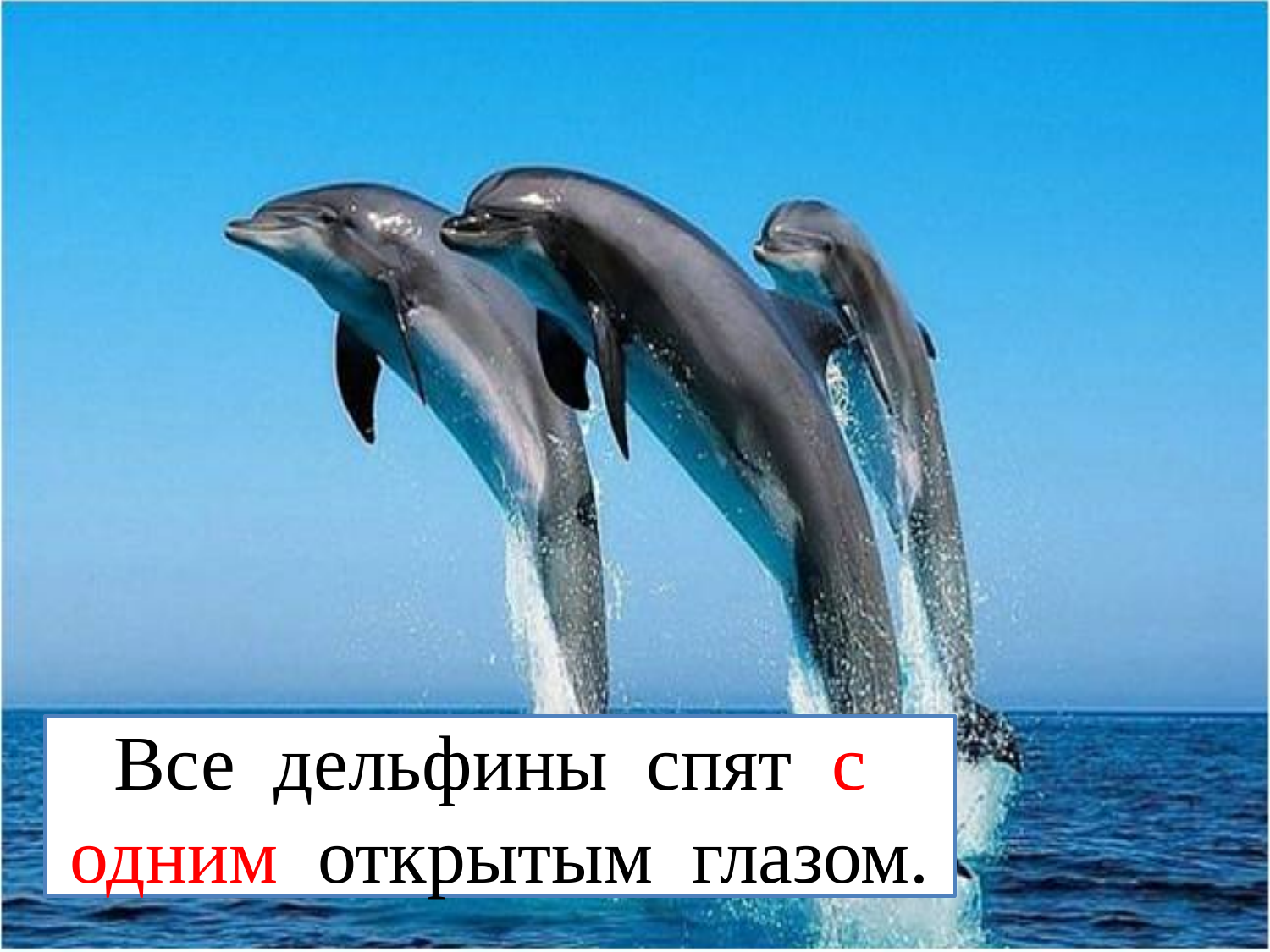

# Все  дельфины  спят  с  одним  открытым  глазом.